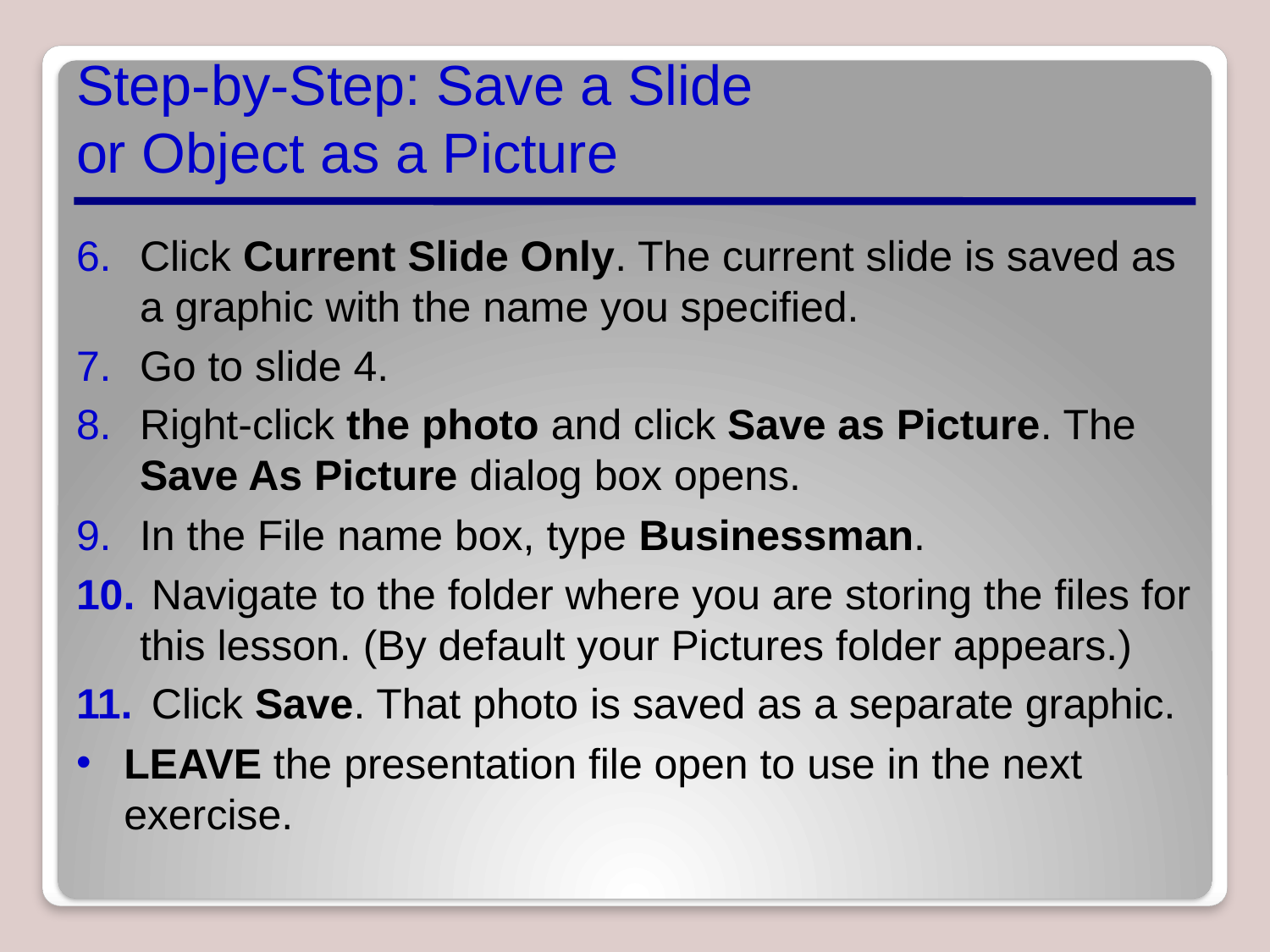

# Step-by-Step: Save a Slide or Object as a Picture
Click Current Slide Only. The current slide is saved as a graphic with the name you specified.
Go to slide 4.
Right-click the photo and click Save as Picture. The Save As Picture dialog box opens.
In the File name box, type Businessman.
 Navigate to the folder where you are storing the files for this lesson. (By default your Pictures folder appears.)
 Click Save. That photo is saved as a separate graphic.
LEAVE the presentation file open to use in the next exercise.